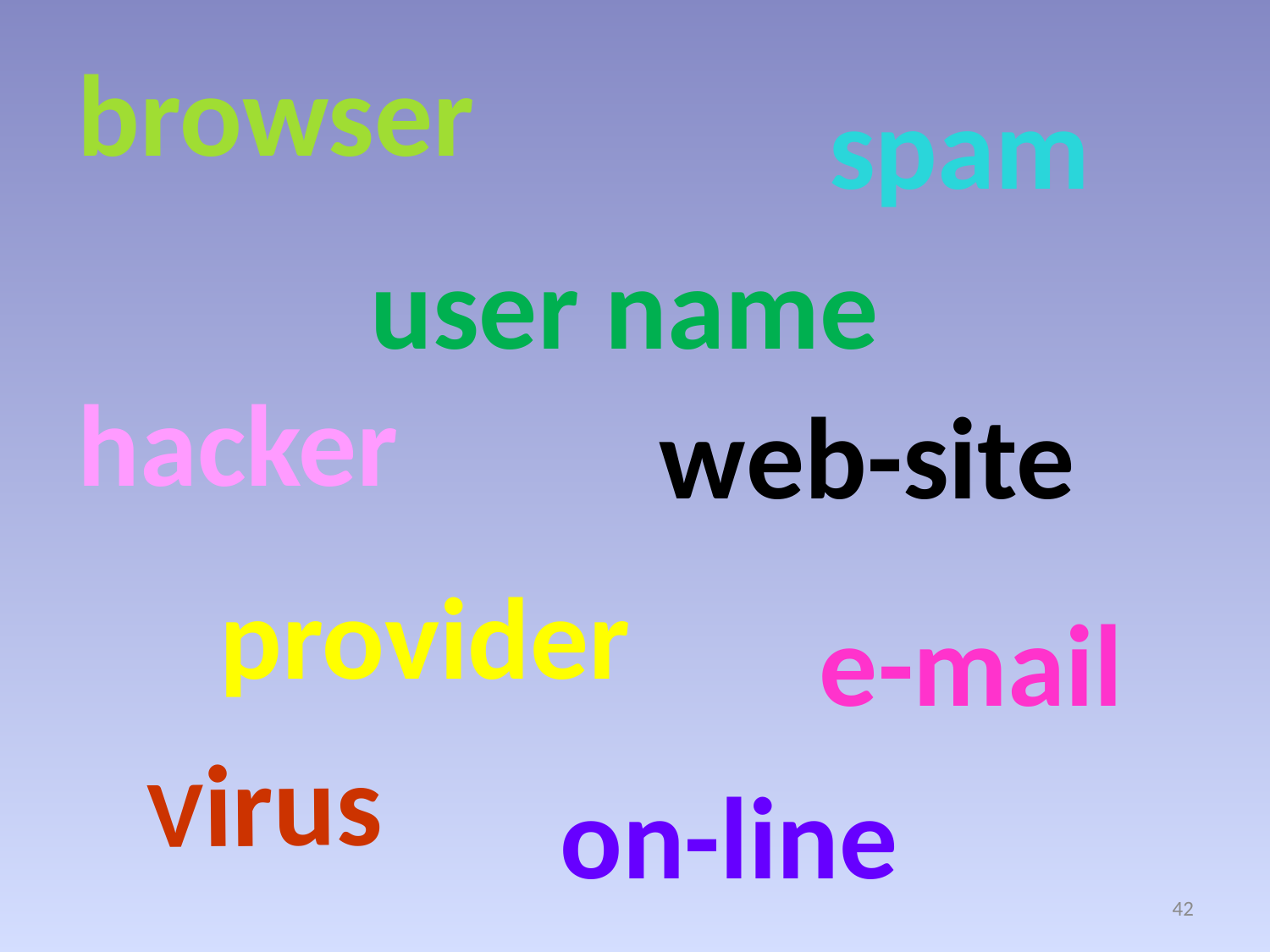

browser
spam
user name
hacker
web-site
provider
e-mail
Virus
on-line
42